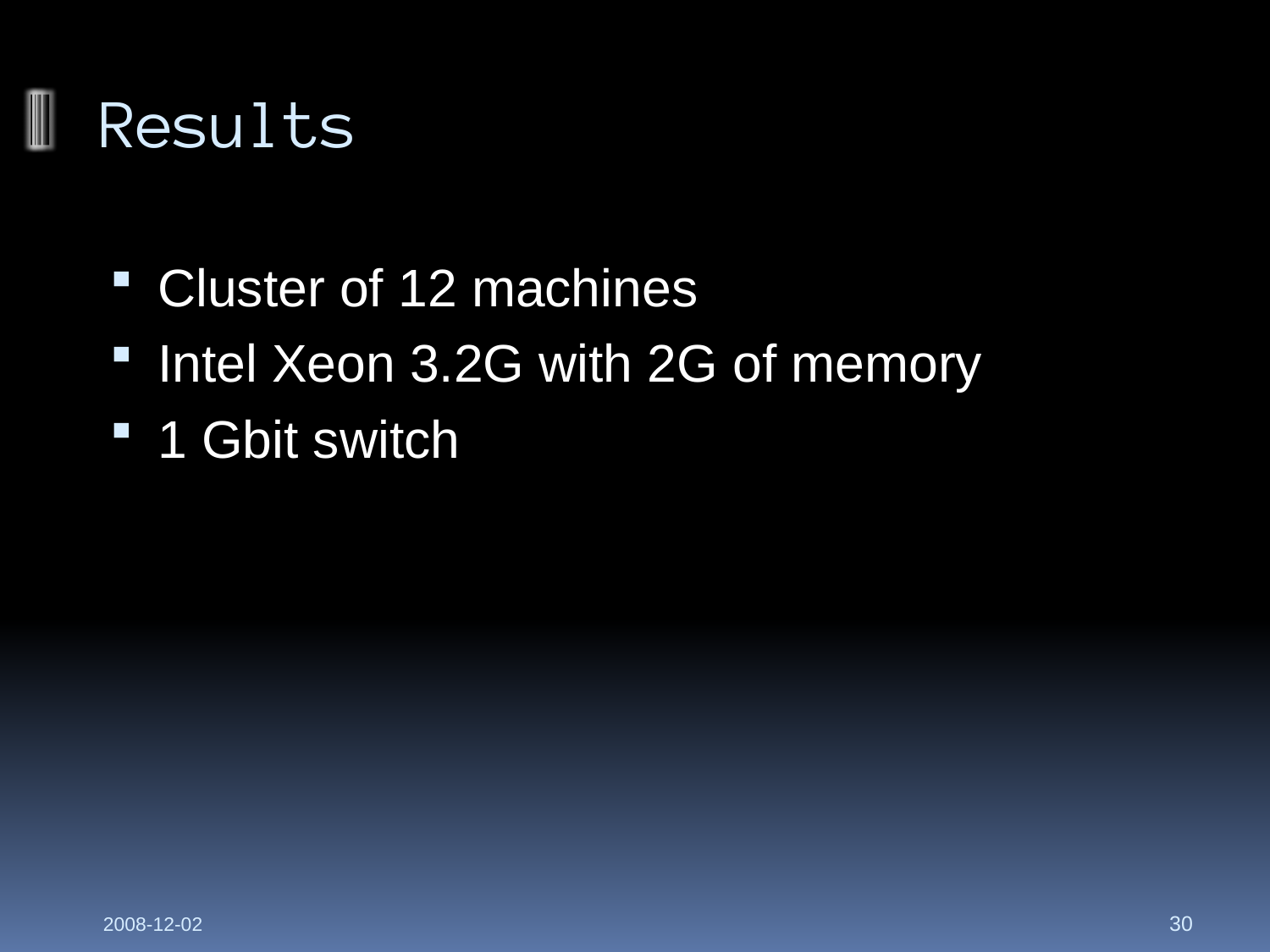

# Results
Cluster of 12 machines
Intel Xeon 3.2G with 2G of memory
1 Gbit switch
2008-12-02
30